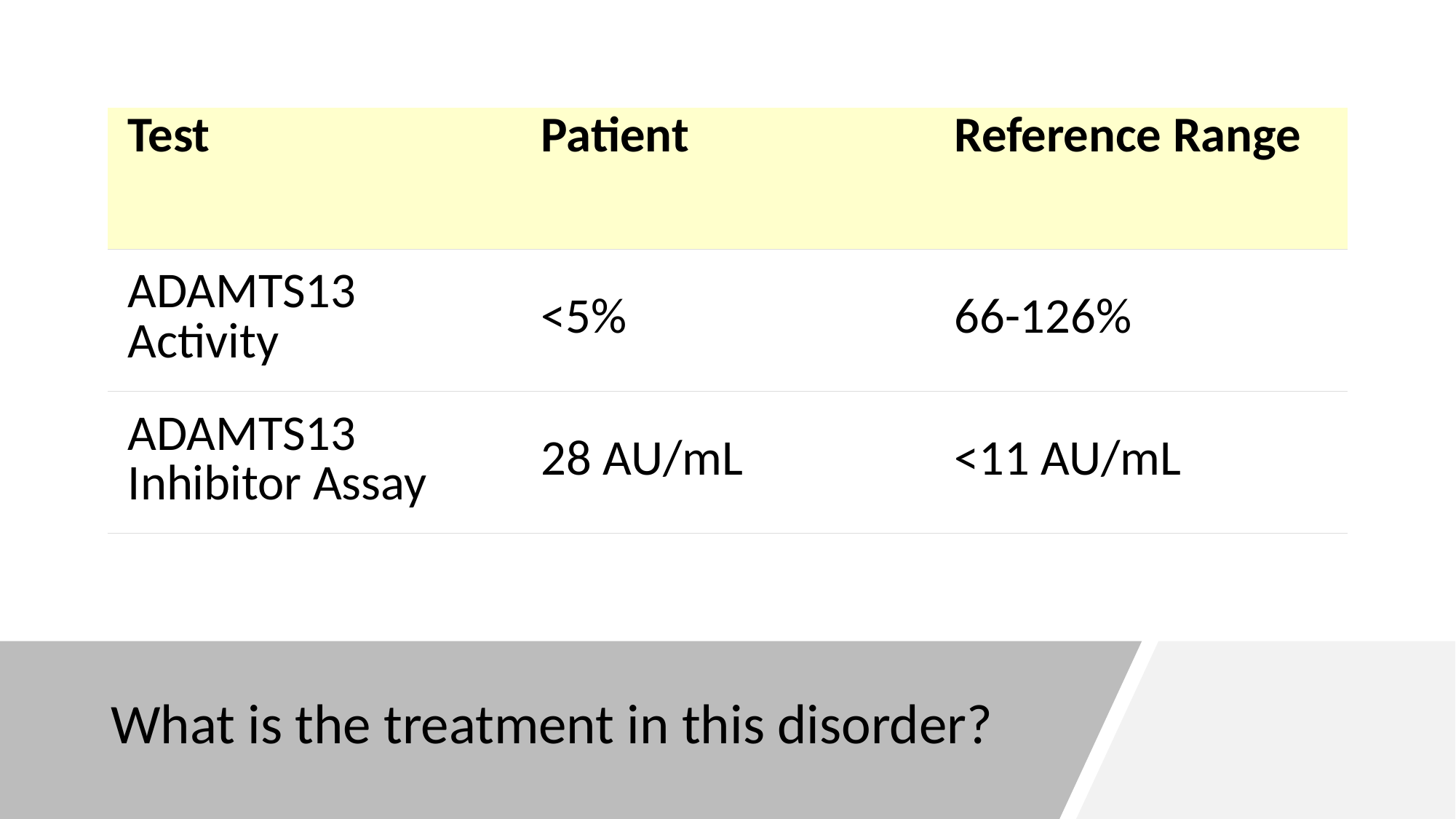

| Test | Patient | Reference Range |
| --- | --- | --- |
| ADAMTS13 Activity | <5% | 66-126% |
| ADAMTS13 Inhibitor Assay | 28 AU/mL | <11 AU/mL |

# What is the treatment in this disorder?